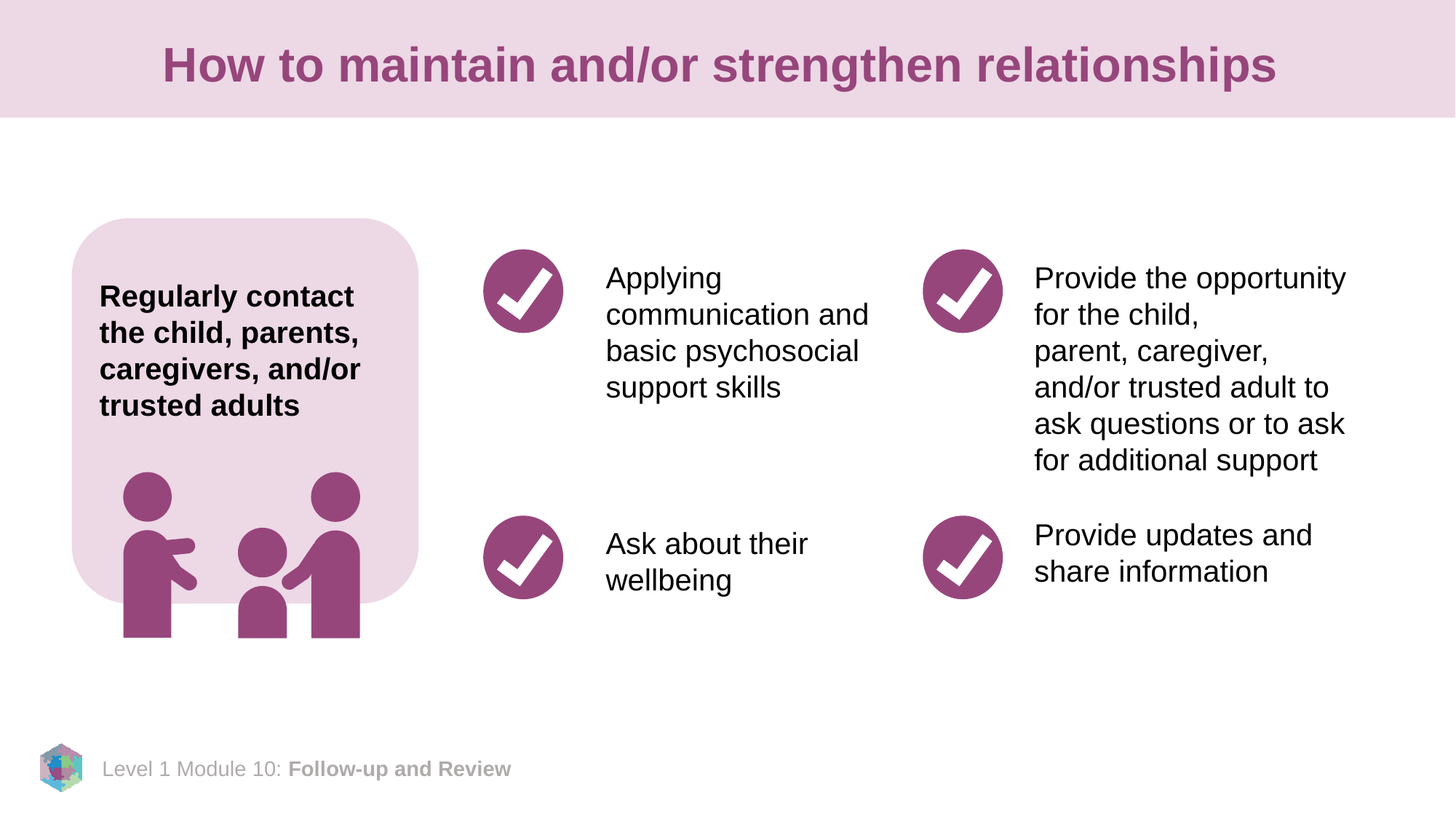

# How to maintain and/or strengthen relationships

Regularly contact the child, parents, caregivers, and/or trusted adults

Applying communication and basic psychosocial support skills
Provide the opportunity for the child, parent, caregiver, and/or trusted adult to ask questions or to ask for additional support

Provide updates and share information

Ask about their wellbeing